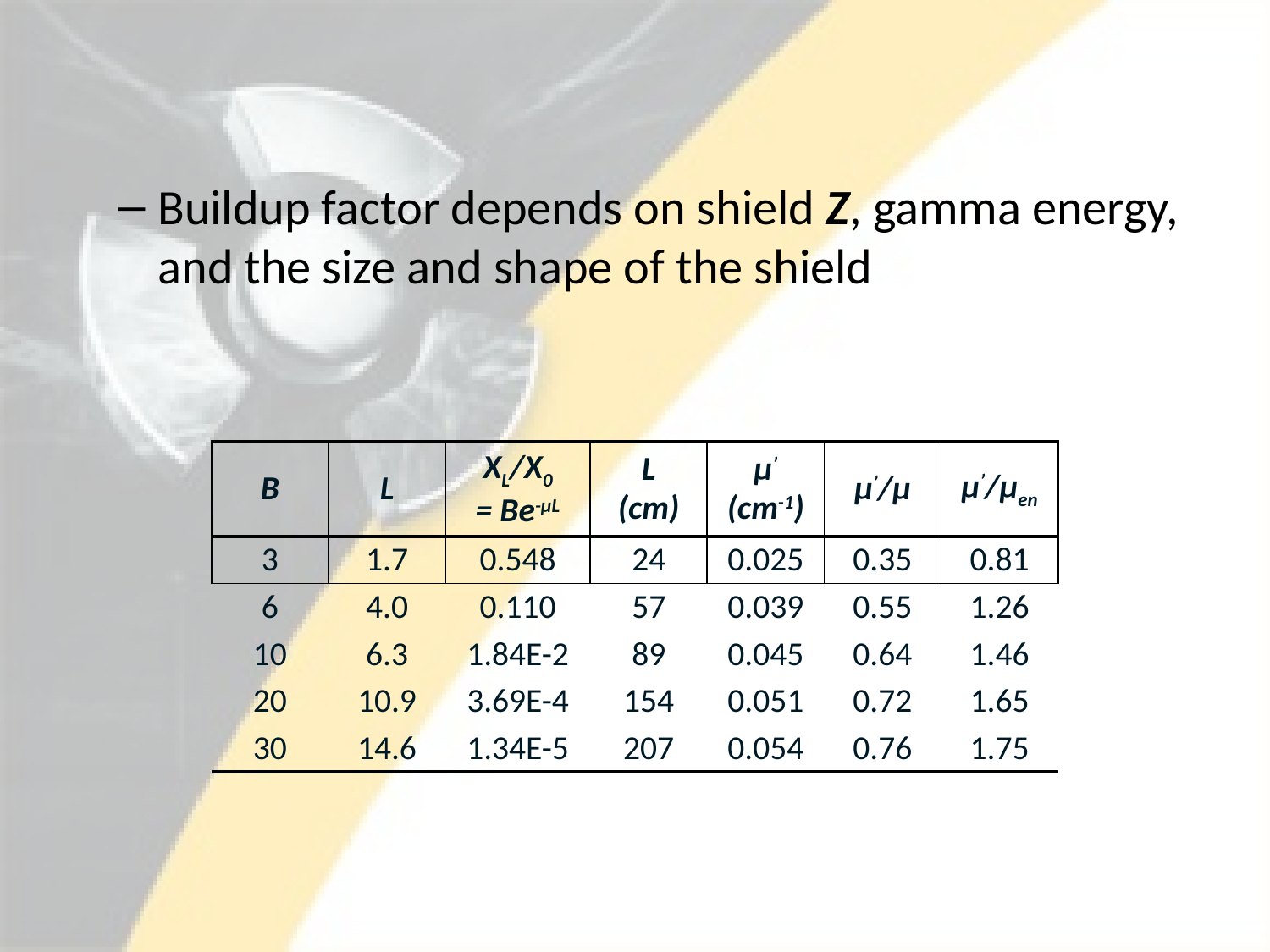

#
Buildup factor depends on shield Z, gamma energy, and the size and shape of the shield

| B | L | XL/X0 = Be-µL | L (cm) | μ’ (cm-1) | μ’/μ | μ’/μen |
| --- | --- | --- | --- | --- | --- | --- |
| 3 | 1.7 | 0.548 | 24 | 0.025 | 0.35 | 0.81 |
| 6 | 4.0 | 0.110 | 57 | 0.039 | 0.55 | 1.26 |
| 10 | 6.3 | 1.84E-2 | 89 | 0.045 | 0.64 | 1.46 |
| 20 | 10.9 | 3.69E-4 | 154 | 0.051 | 0.72 | 1.65 |
| 30 | 14.6 | 1.34E-5 | 207 | 0.054 | 0.76 | 1.75 |